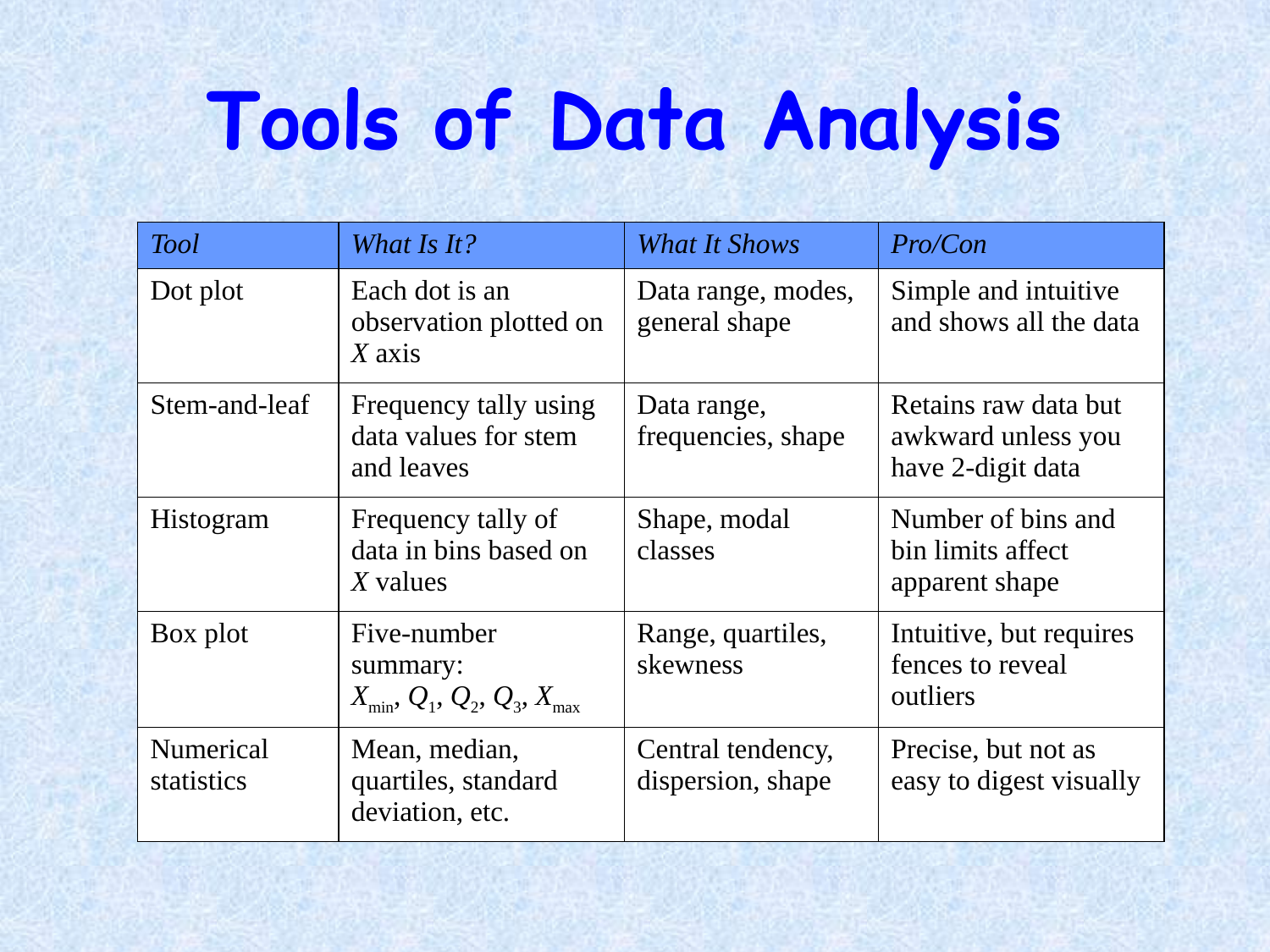

# Tools of Data Analysis
| Tool | What Is It? | What It Shows | Pro/Con |
| --- | --- | --- | --- |
| Dot plot | Each dot is an observation plotted on X axis | Data range, modes, general shape | Simple and intuitive and shows all the data |
| Stem-and-leaf | Frequency tally using data values for stem and leaves | Data range, frequencies, shape | Retains raw data but awkward unless you have 2-digit data |
| Histogram | Frequency tally of data in bins based on X values | Shape, modal classes | Number of bins and bin limits affect apparent shape |
| Box plot | Five-number summary: Xmin, Q1, Q2, Q3, Xmax | Range, quartiles, skewness | Intuitive, but requires fences to reveal outliers |
| Numerical statistics | Mean, median, quartiles, standard deviation, etc. | Central tendency, dispersion, shape | Precise, but not as easy to digest visually |